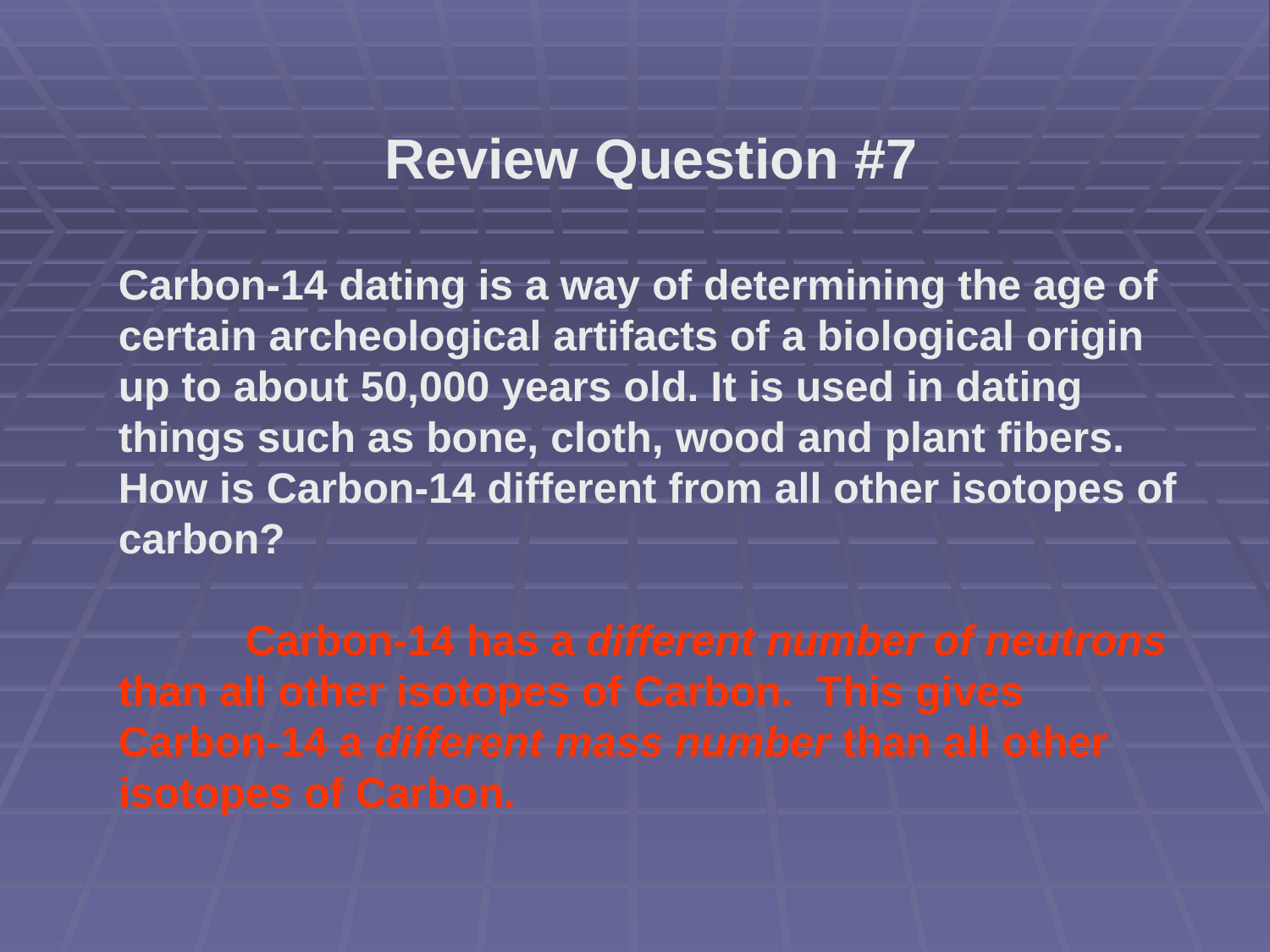

Review Question #7

Carbon-14 dating is a way of determining the age of certain archeological artifacts of a biological origin up to about 50,000 years old. It is used in dating things such as bone, cloth, wood and plant fibers. How is Carbon-14 different from all other isotopes of carbon?

	Carbon-14 has a different number of neutrons than all other isotopes of Carbon.  This gives Carbon-14 a different mass number than all other isotopes of Carbon.